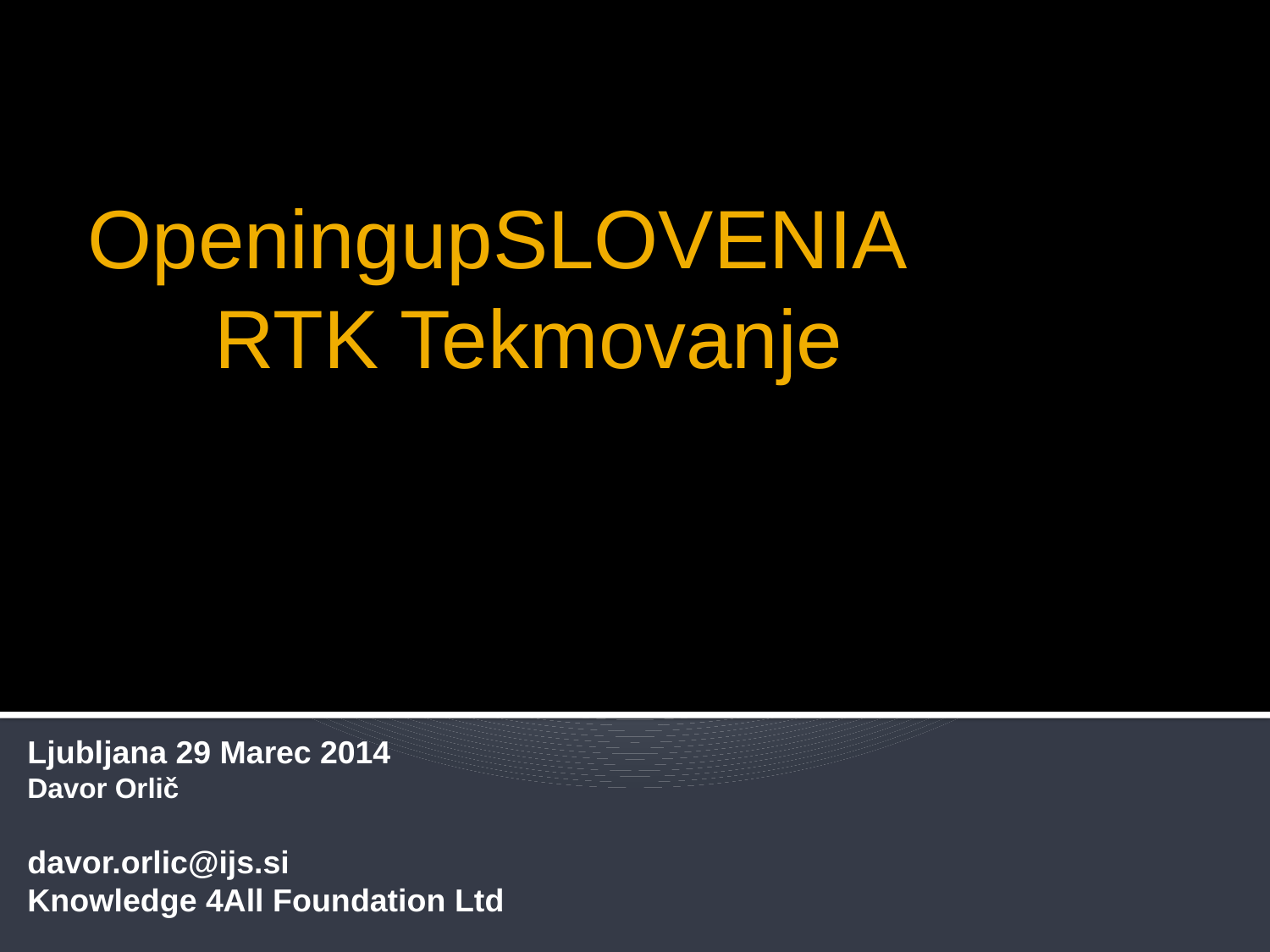

# OpeningupSLOVENIA RTK Tekmovanje
Ljubljana 29 Marec 2014
Davor Orlič

davor.orlic@ijs.si
Knowledge 4All Foundation Ltd